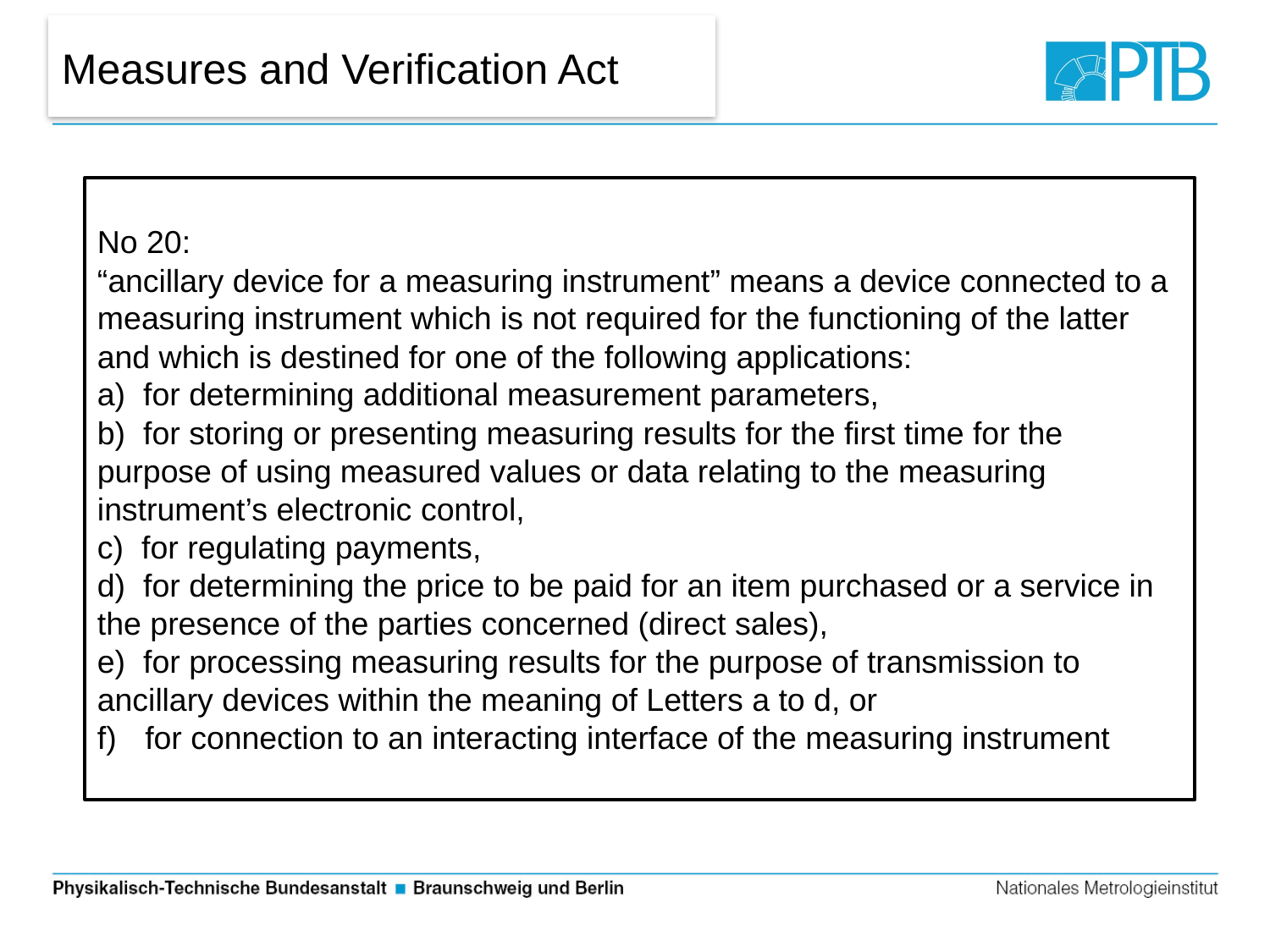

Measures and Verification Act

No 20:
“ancillary device for a measuring instrument” means a device connected to a measuring instrument which is not required for the functioning of the latter and which is destined for one of the following applications:
a)  for determining additional measurement parameters,
b)  for storing or presenting measuring results for the first time for the purpose of using measured values or data relating to the measuring instrument’s electronic control,
c)  for regulating payments,
d)  for determining the price to be paid for an item purchased or a service in the presence of the parties concerned (direct sales),
e)  for processing measuring results for the purpose of transmission to ancillary devices within the meaning of Letters a to d, or
for connection to an interacting interface of the measuring instrument